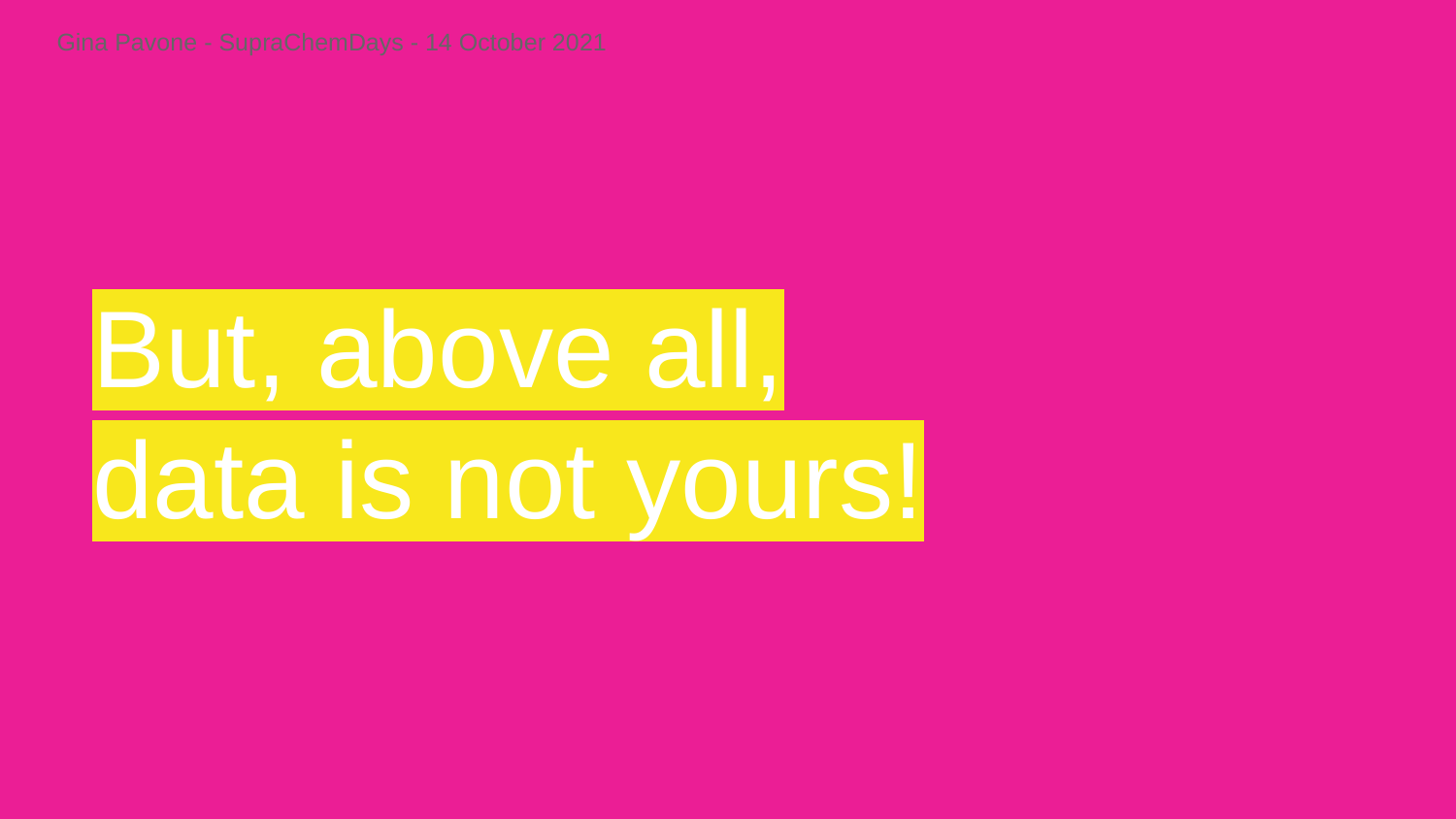

# But, above all, data is not yours!